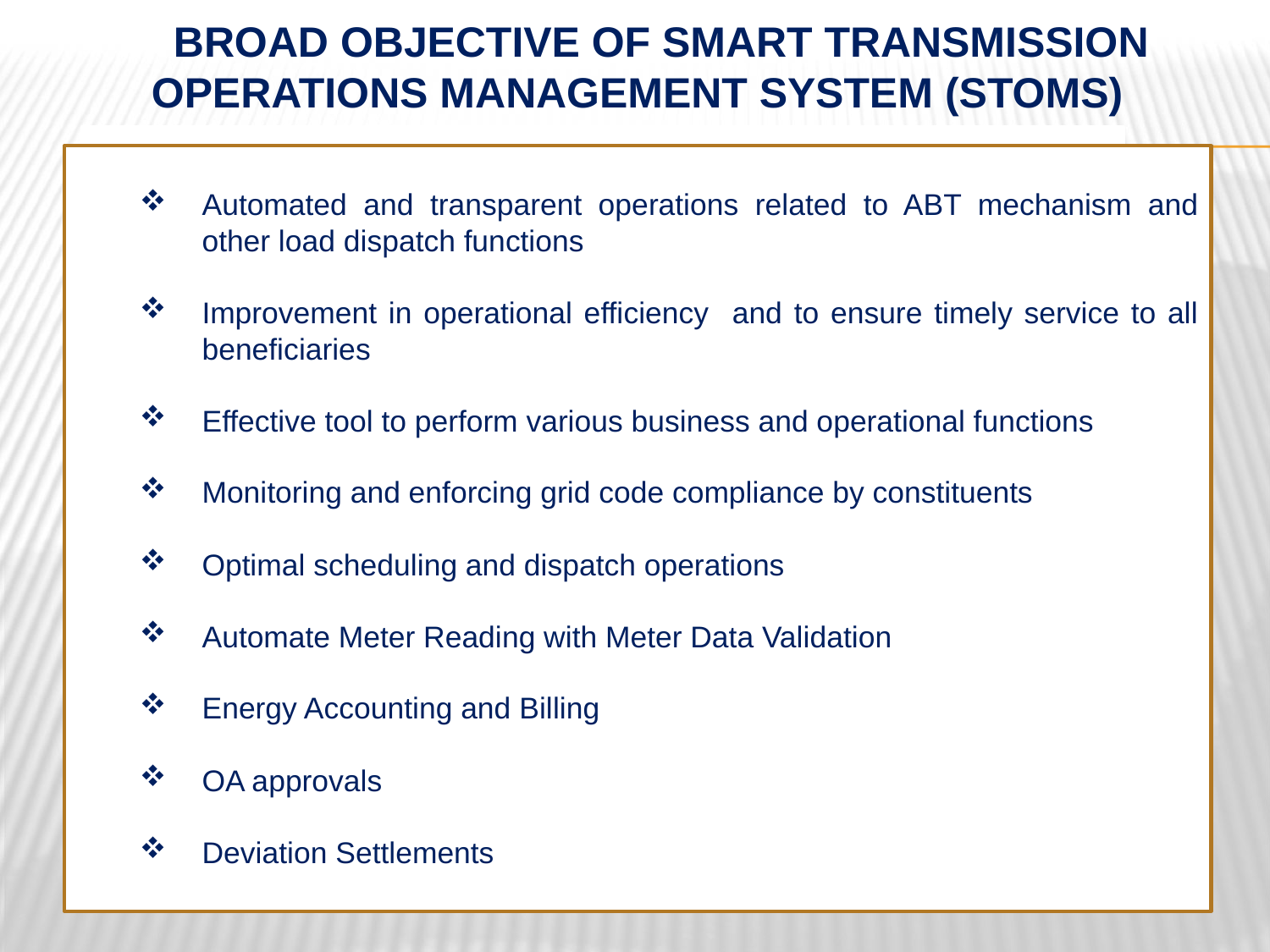

# BROAD OBJECTIVE OF SMART TRANSMISSION OPERATIONS MANAGEMENT SYSTEM (STOMS)

Automated and transparent operations related to ABT mechanism and other load dispatch functions

Improvement in operational efficiency  and to ensure timely service to all beneficiaries

Effective tool to perform various business and operational functions

Monitoring and enforcing grid code compliance by constituents

Optimal scheduling and dispatch operations

Automate Meter Reading with Meter Data Validation

Energy Accounting and Billing

OA approvals

Deviation Settlements